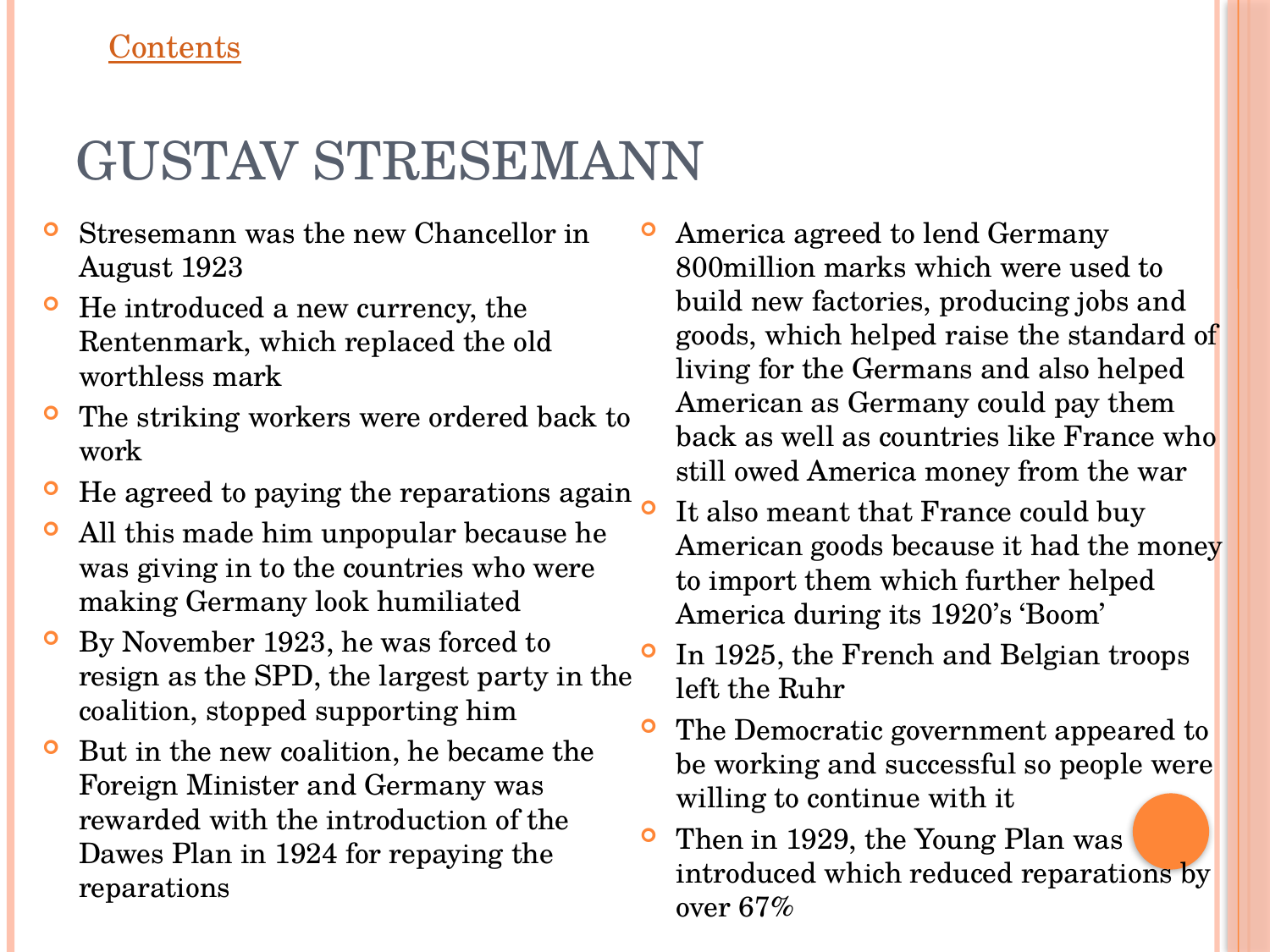

# Gustav Stresemann
Stresemann was the new Chancellor in August 1923
He introduced a new currency, the Rentenmark, which replaced the old worthless mark
The striking workers were ordered back to work
He agreed to paying the reparations again
All this made him unpopular because he was giving in to the countries who were making Germany look humiliated
By November 1923, he was forced to resign as the SPD, the largest party in the coalition, stopped supporting him
But in the new coalition, he became the Foreign Minister and Germany was rewarded with the introduction of the Dawes Plan in 1924 for repaying the reparations
America agreed to lend Germany 800million marks which were used to build new factories, producing jobs and goods, which helped raise the standard of living for the Germans and also helped American as Germany could pay them back as well as countries like France who still owed America money from the war
It also meant that France could buy American goods because it had the money to import them which further helped America during its 1920’s ‘Boom’
In 1925, the French and Belgian troops left the Ruhr
The Democratic government appeared to be working and successful so people were willing to continue with it
Then in 1929, the Young Plan was introduced which reduced reparations by over 67%